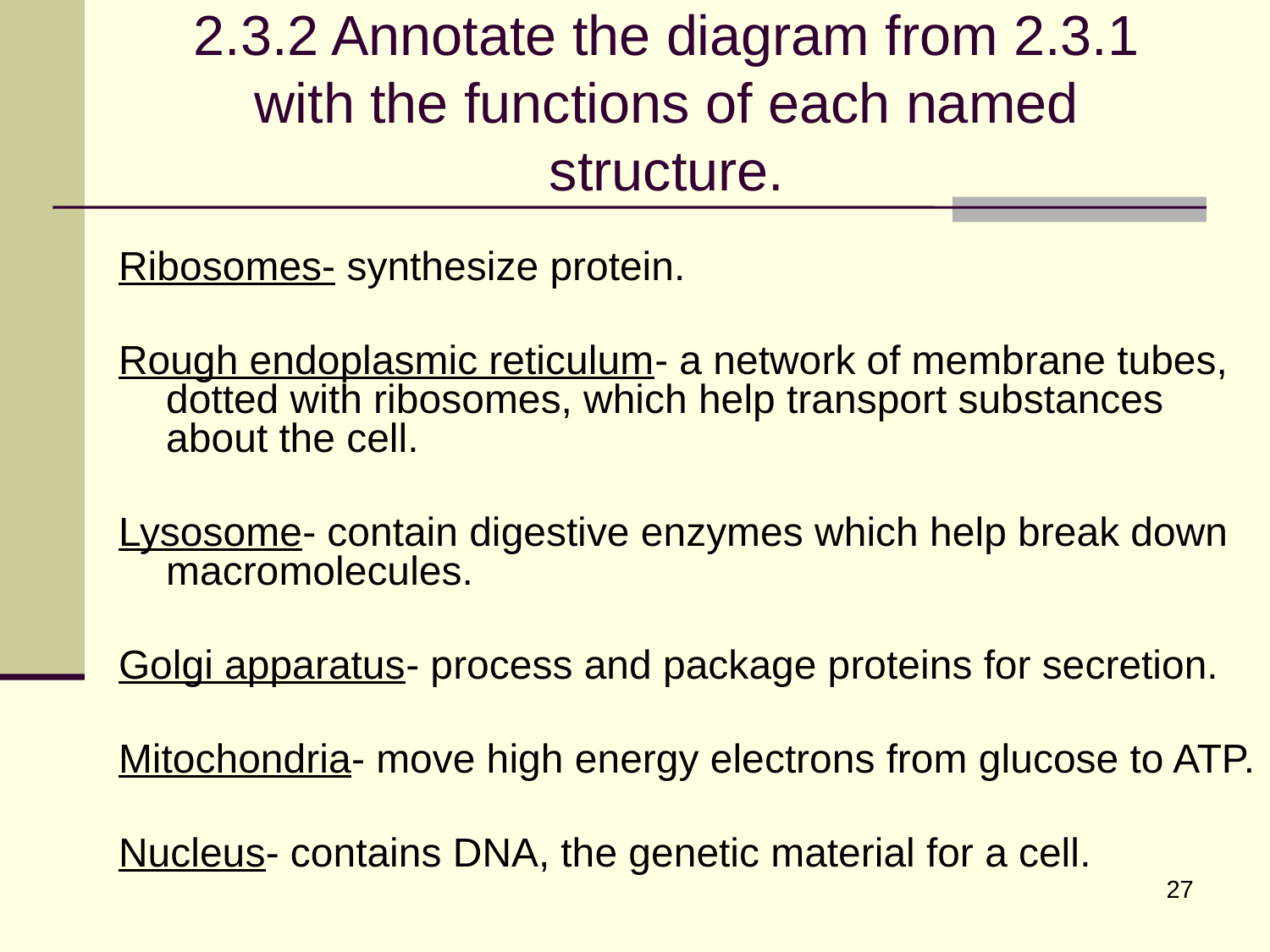

# 2.3.2 Annotate the diagram from 2.3.1 with the functions of each named structure.
Ribosomes- synthesize protein.

Rough endoplasmic reticulum- a network of membrane tubes, dotted with ribosomes, which help transport substances about the cell.

Lysosome- contain digestive enzymes which help break down macromolecules.

Golgi apparatus- process and package proteins for secretion.

Mitochondria- move high energy electrons from glucose to ATP.

Nucleus- contains DNA, the genetic material for a cell.
27